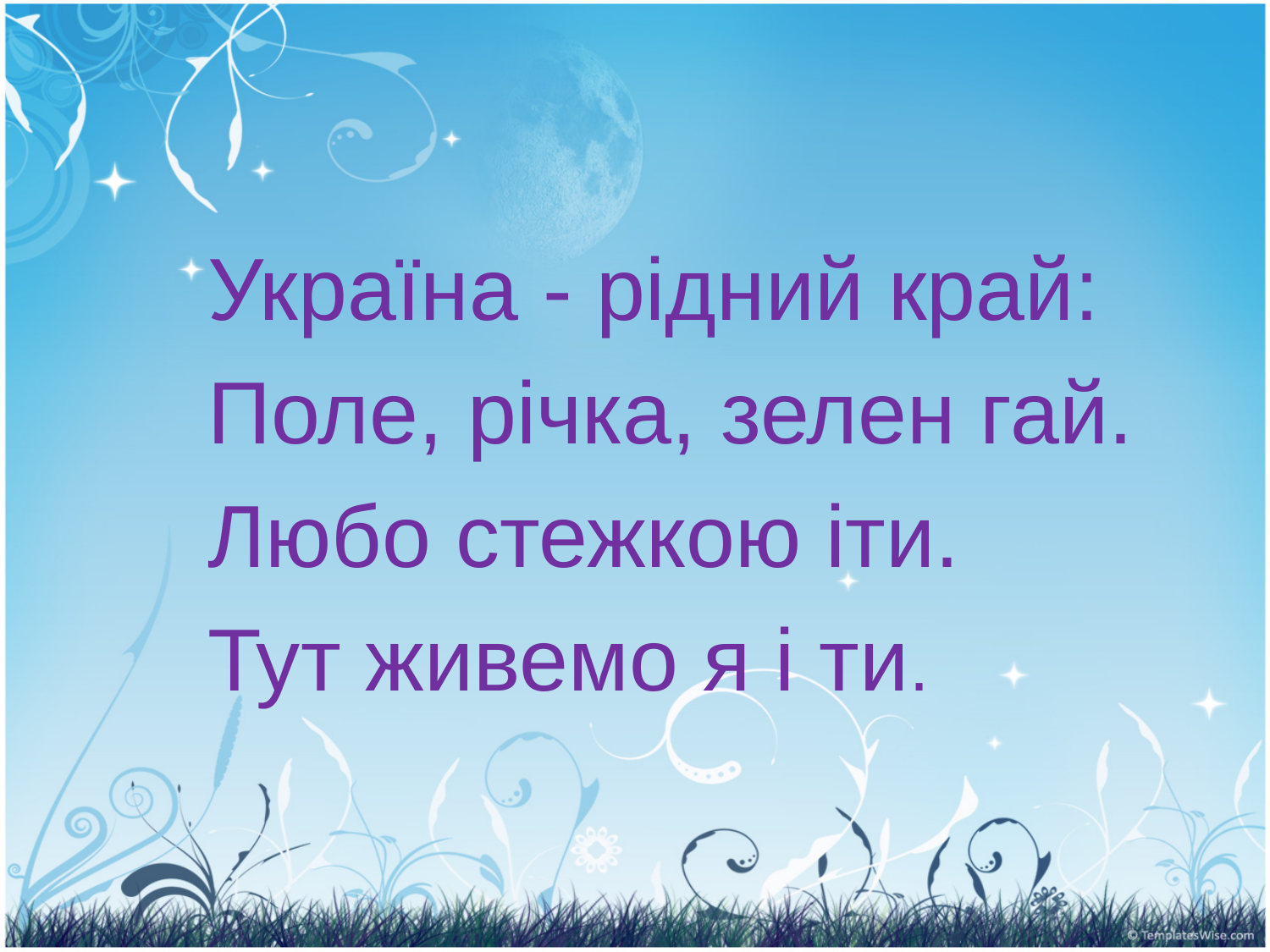

Україна - рідний край:
Поле, річка, зелен гай.
Любо стежкою іти.
Тут живемо я і ти.